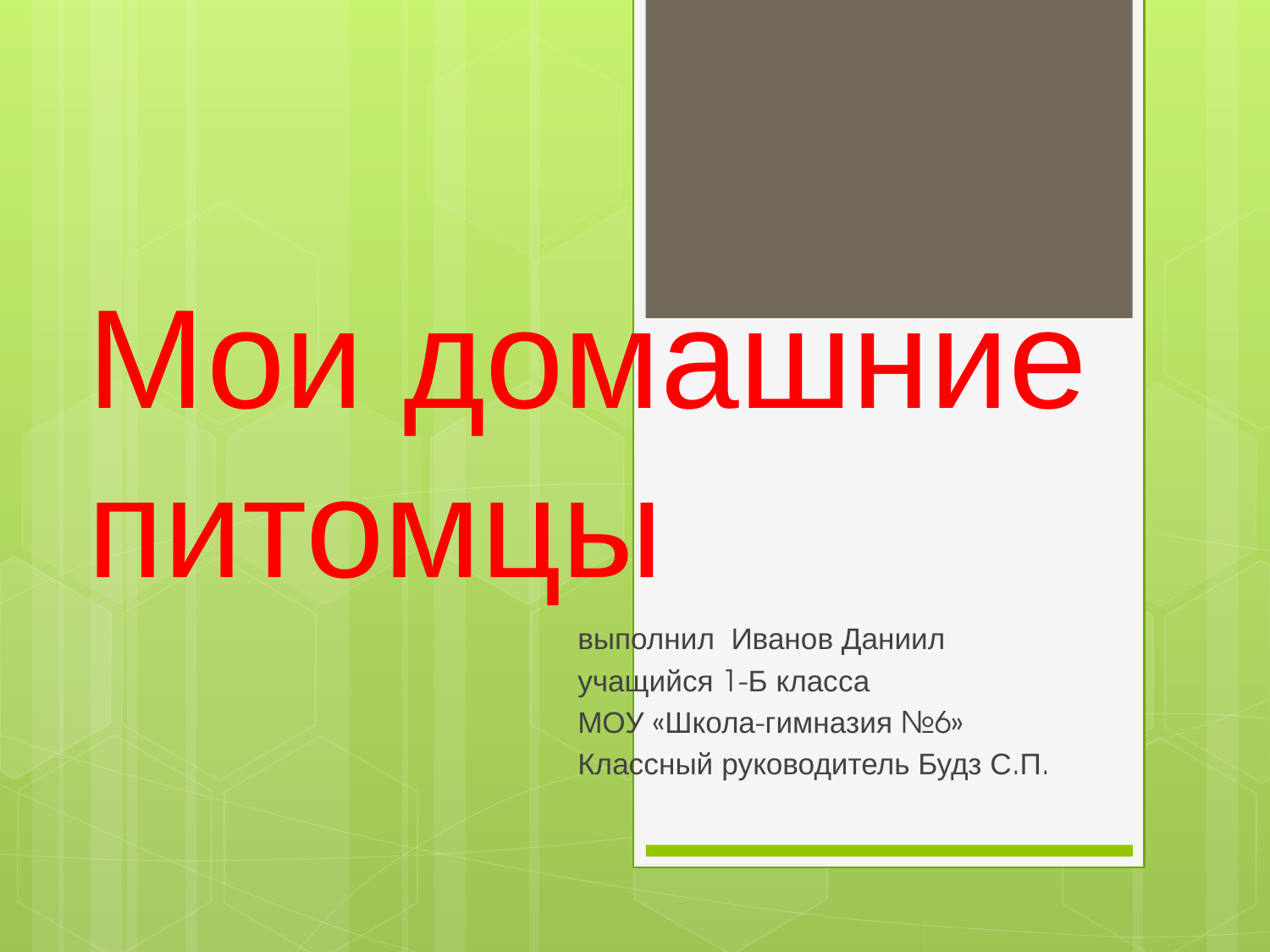

# Мои домашние питомцы
выполнил  Иванов Даниил
учащийся 1-Б класса
МОУ «Школа-гимназия №6»
Классный руководитель Будз С.П.